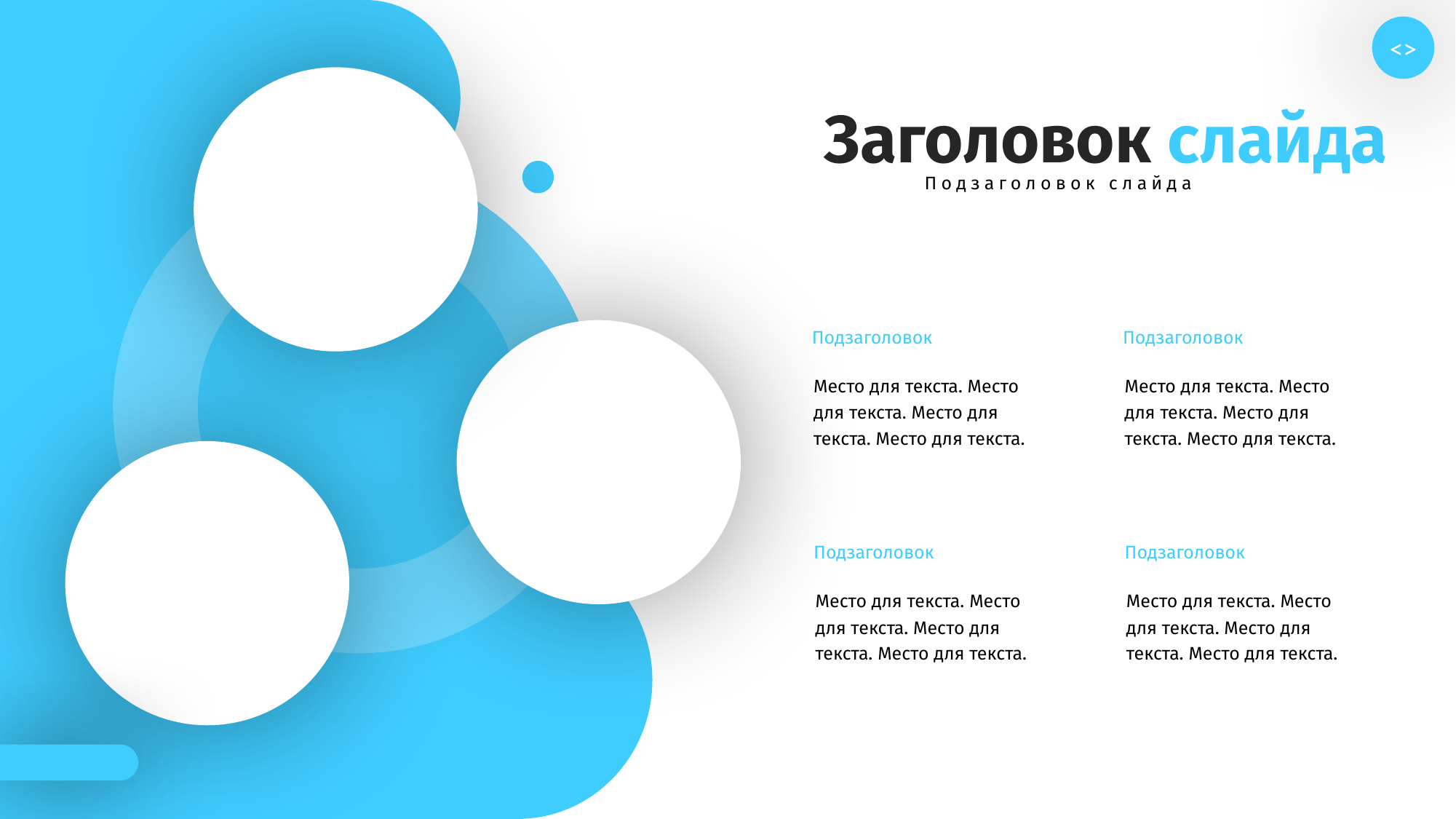

<>

Заголовок слайда

Подзаголовок слайда
Подзаголовок
Подзаголовок

Место для текста. Место для текста. Место для текста. Место для текста.
Место для текста. Место для текста. Место для текста. Место для текста.

Подзаголовок
Подзаголовок
Место для текста. Место для текста. Место для текста. Место для текста.
Место для текста. Место для текста. Место для текста. Место для текста.